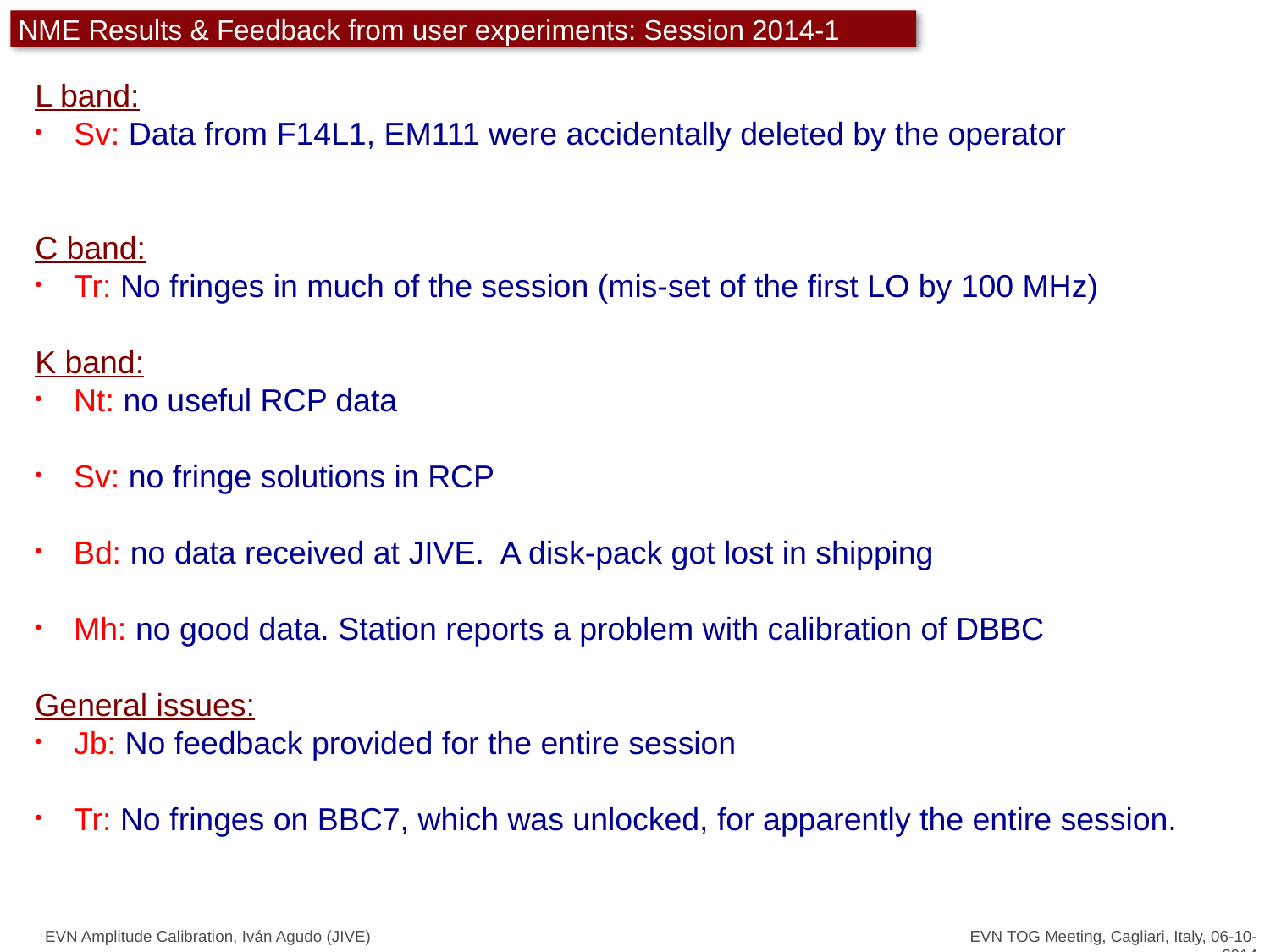

NME Results & Feedback from user experiments: Session 2014-1
L band:
 Sv: Data from F14L1, EM111 were accidentally deleted by the operator

C band:
 Tr: No fringes in much of the session (mis-set of the first LO by 100 MHz)

K band:
 Nt: no useful RCP data

 Sv: no fringe solutions in RCP

 Bd: no data received at JIVE.  A disk-pack got lost in shipping

 Mh: no good data. Station reports a problem with calibration of DBBC

General issues:
 Jb: No feedback provided for the entire session

 Tr: No fringes on BBC7, which was unlocked, for apparently the entire session.

EVN Amplitude Calibration, Iván Agudo (JIVE)                                                                                                                                       EVN TOG Meeting, Cagliari, Italy, 06-10-2014